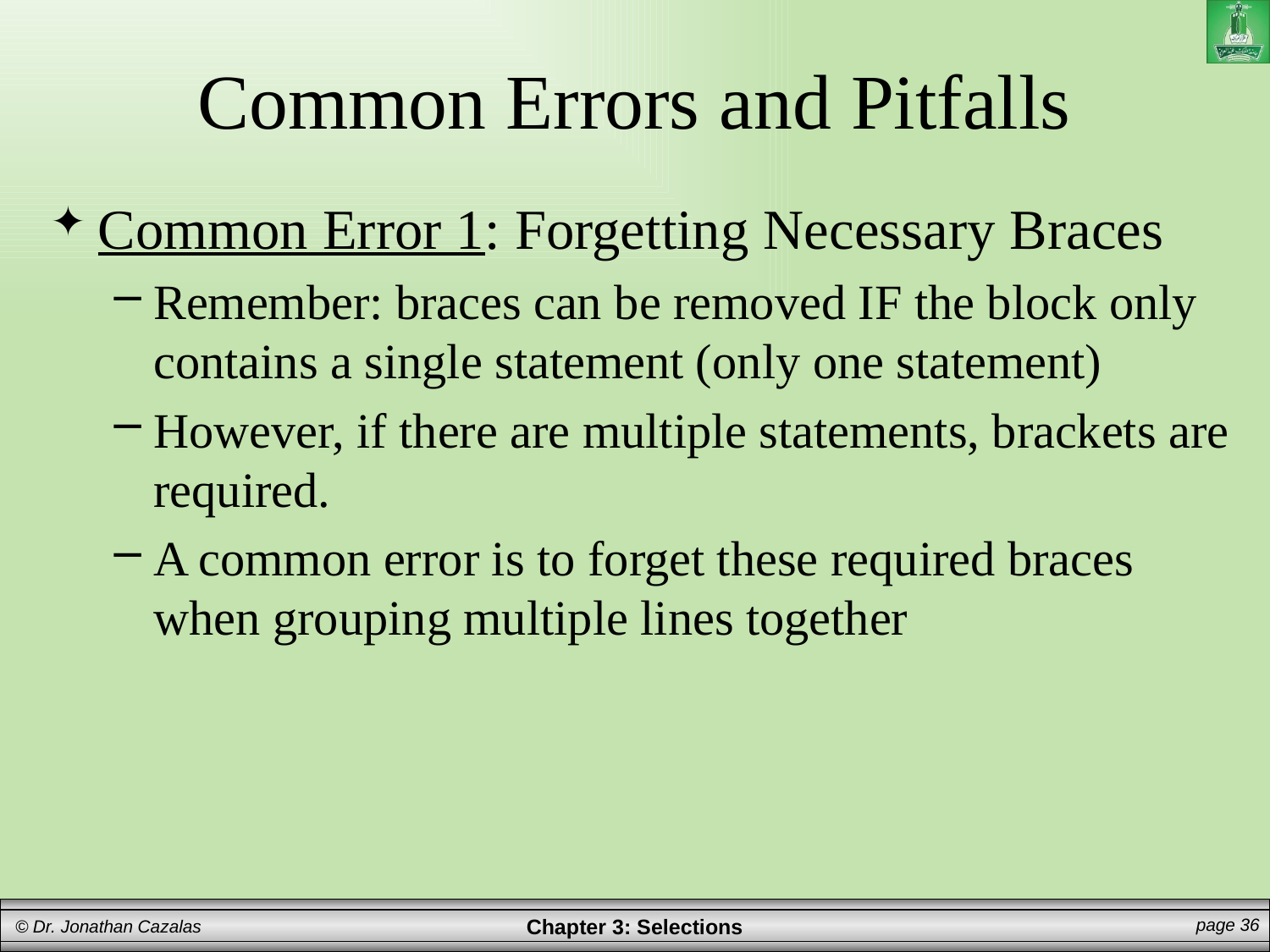

# Common Errors and Pitfalls
Common Error 1: Forgetting Necessary Braces
Remember: braces can be removed IF the block only contains a single statement (only one statement)
However, if there are multiple statements, brackets are required.
A common error is to forget these required braces when grouping multiple lines together